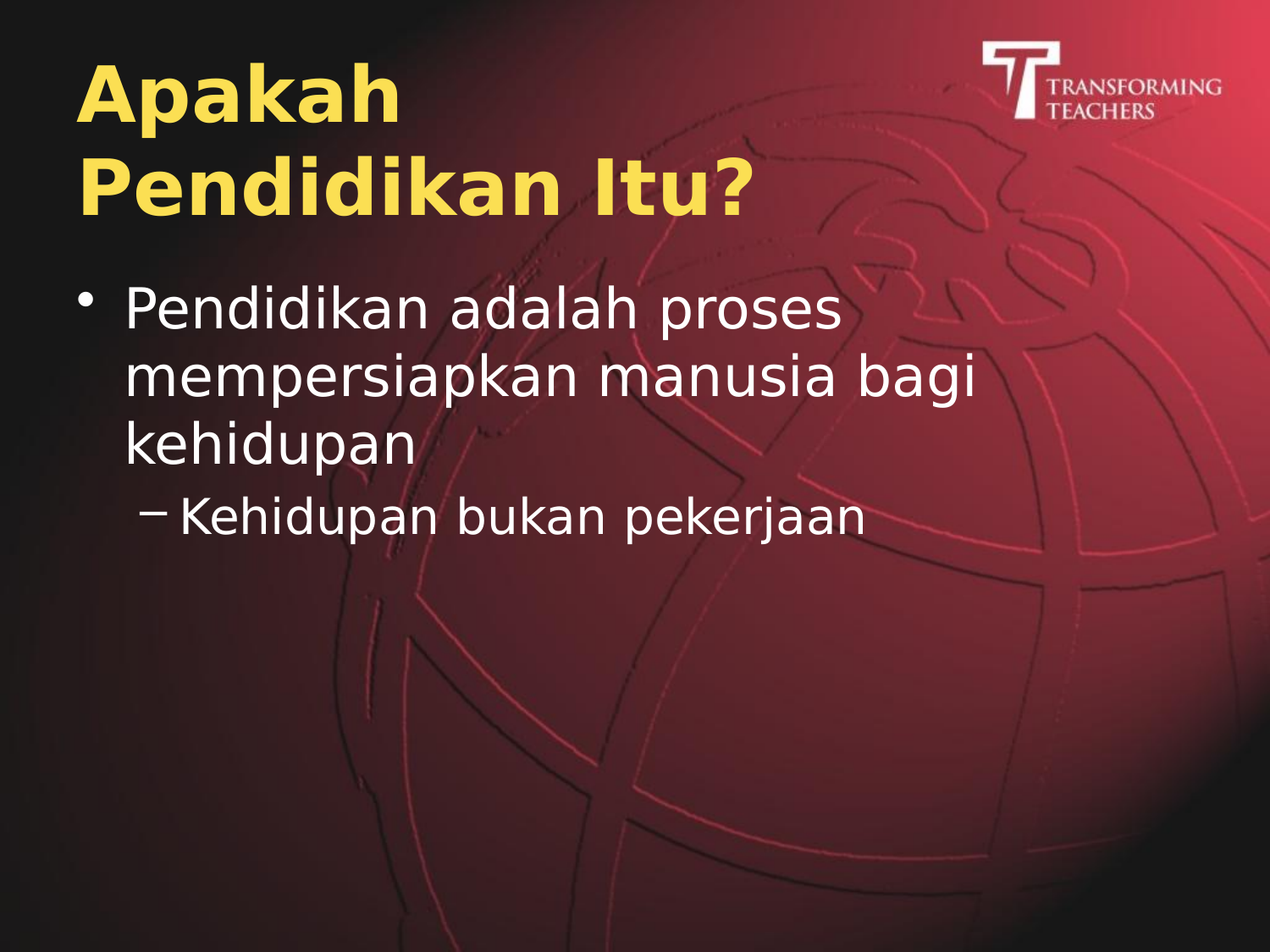

# Apakah Pendidikan Itu?
Pendidikan adalah proses mempersiapkan manusia bagi kehidupan
Kehidupan bukan pekerjaan